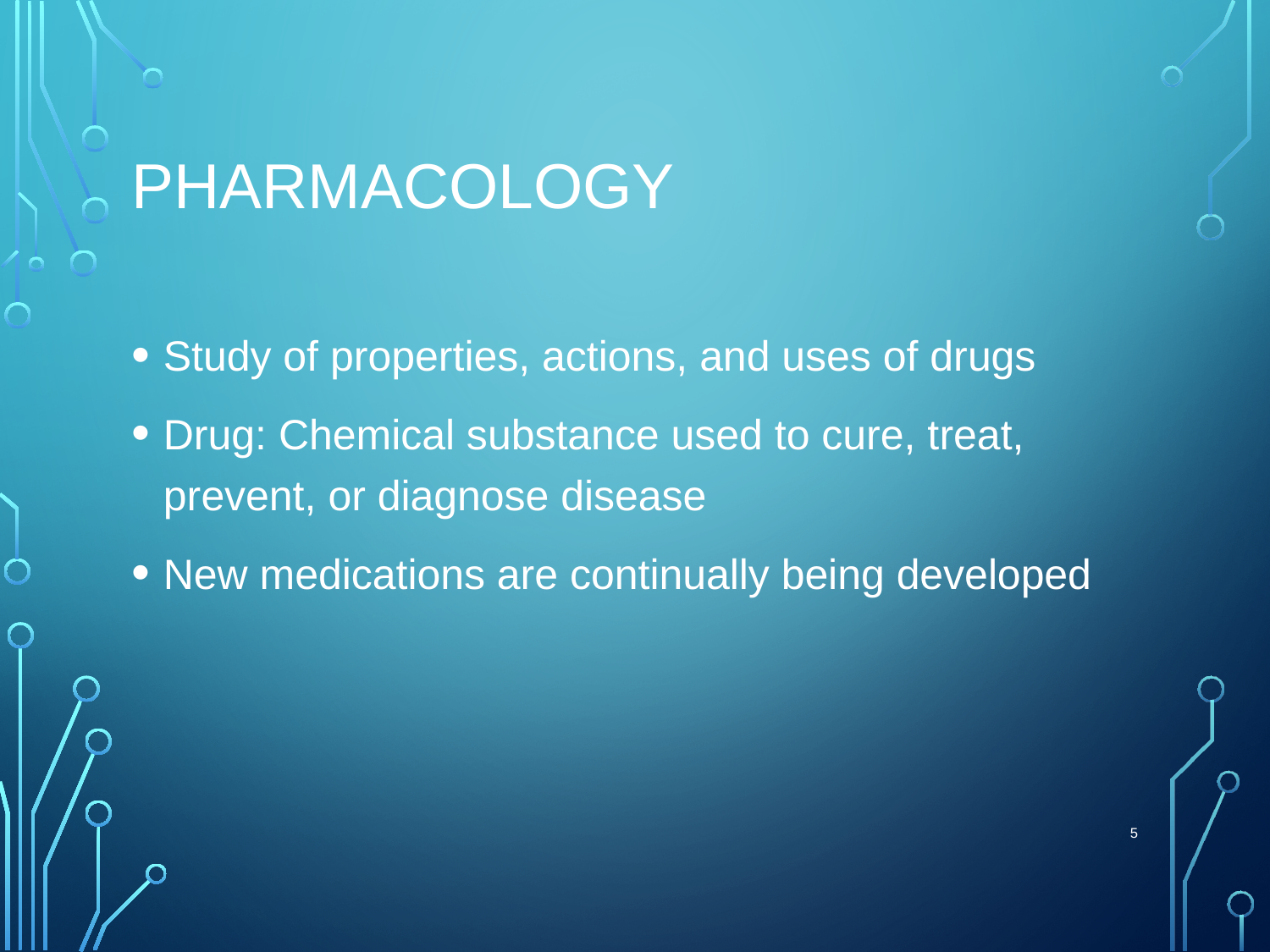

# Pharmacology
Study of properties, actions, and uses of drugs
Drug: Chemical substance used to cure, treat, prevent, or diagnose disease
New medications are continually being developed
 5